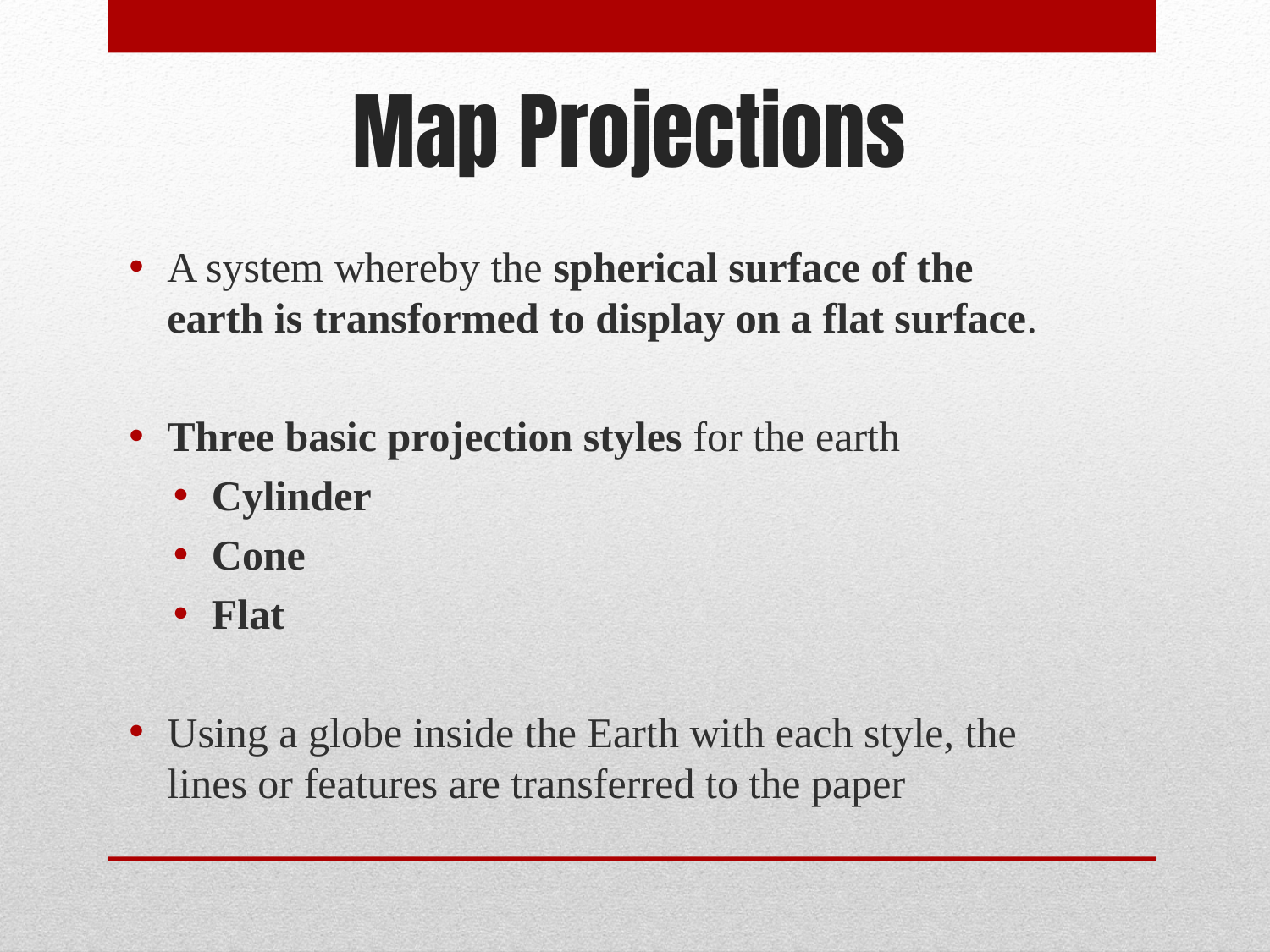

Map Projections
A system whereby the spherical surface of the earth is transformed to display on a flat surface.

Three basic projection styles for the earth
Cylinder
Cone
Flat

Using a globe inside the Earth with each style, the lines or features are transferred to the paper